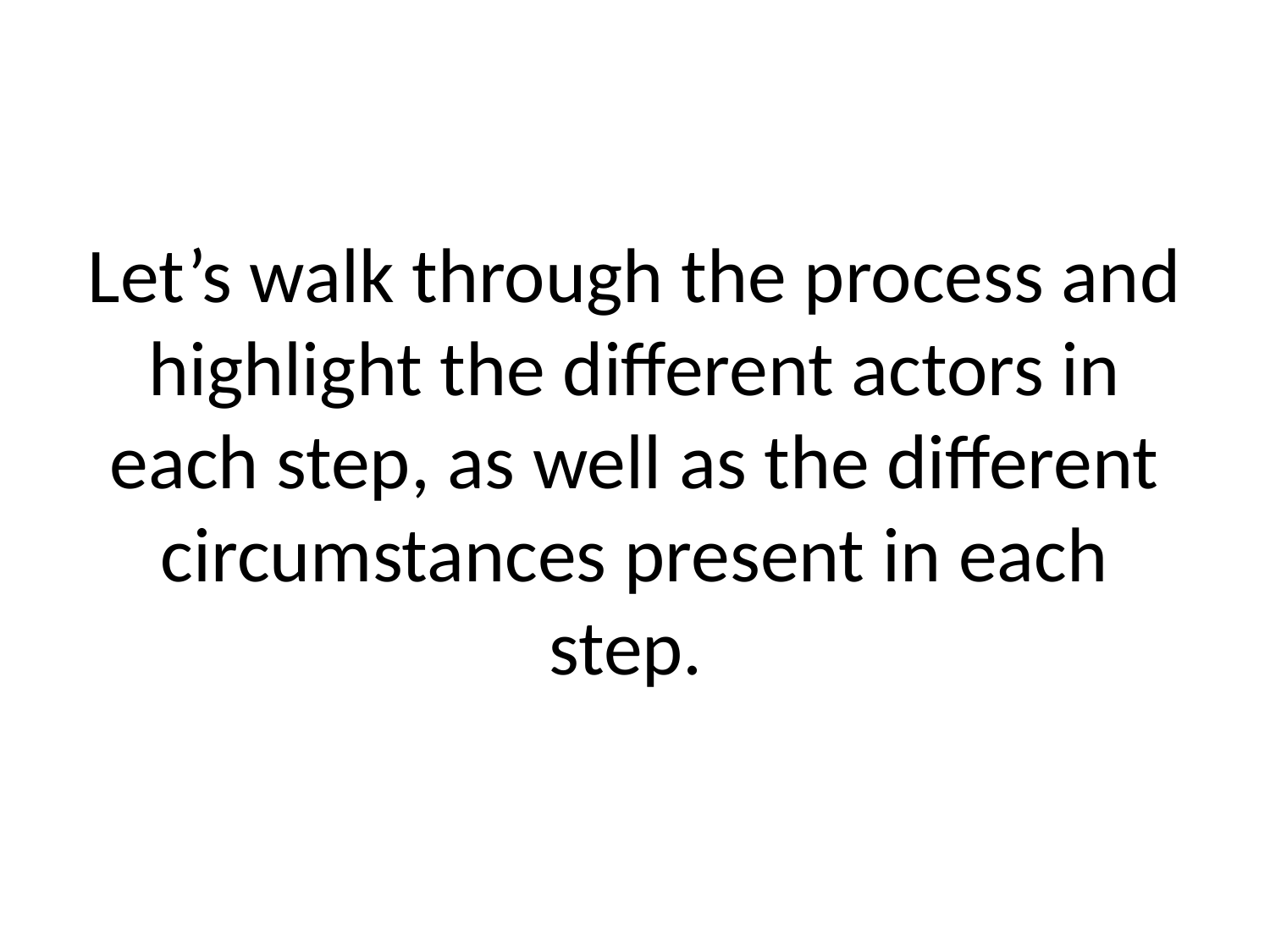

# Let’s walk through the process and highlight the different actors in each step, as well as the different circumstances present in each step.